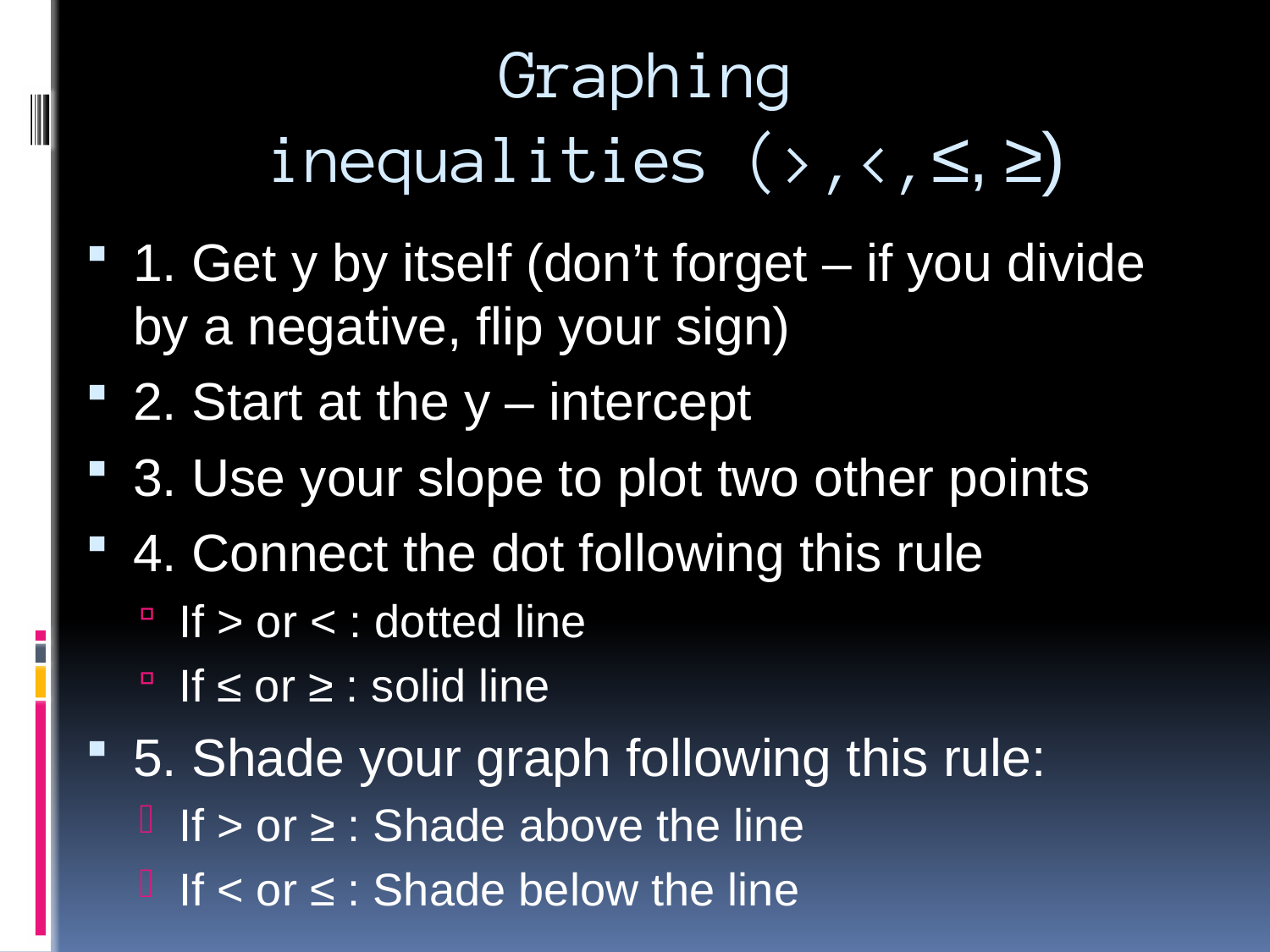

# Graphing inequalities (>,<,≤, ≥)
1. Get y by itself (don’t forget – if you divide by a negative, flip your sign)
2. Start at the y – intercept
3. Use your slope to plot two other points
4. Connect the dot following this rule
If > or < : dotted line
If ≤ or ≥ : solid line
5. Shade your graph following this rule:
If > or ≥ : Shade above the line
If < or ≤ : Shade below the line